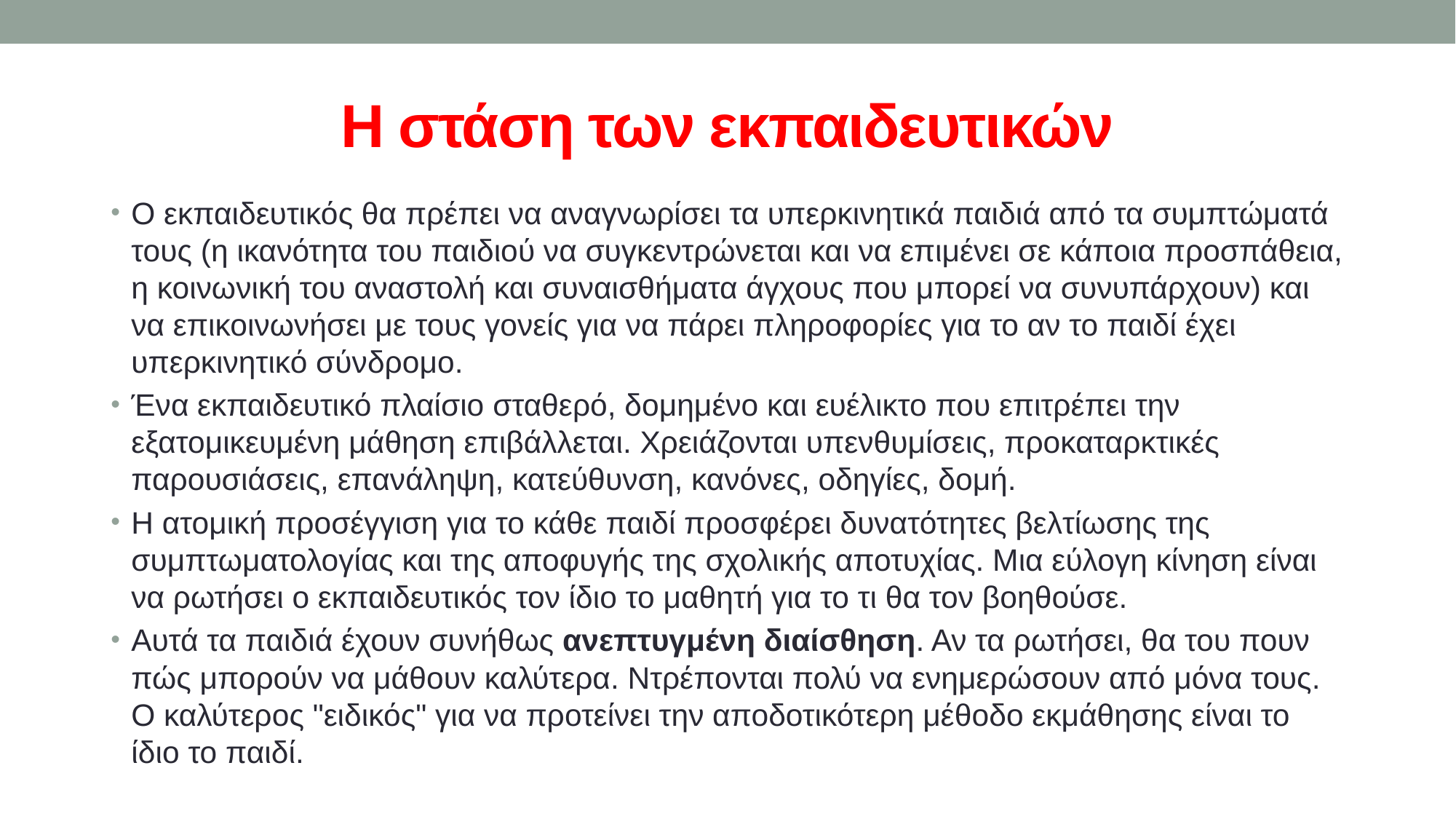

# Η στάση των εκπαιδευτικών
Ο εκπαιδευτικός θα πρέπει να αναγνωρίσει τα υπερκινητικά παιδιά από τα συμπτώματά τους (η ικανότητα του παιδιού να συγκεντρώνεται και να επιμένει σε κάποια προσπάθεια, η κοινωνική του αναστολή και συναισθήματα άγχους που μπορεί να συνυπάρχουν) και να επικοινωνήσει με τους γονείς για να πάρει πληροφορίες για το αν το παιδί έχει υπερκινητικό σύνδρομο.
Ένα εκπαιδευτικό πλαίσιο σταθερό, δομημένο και ευέλικτο που επιτρέπει την εξατομικευμένη μάθηση επιβάλλεται. Χρειάζονται υπενθυμίσεις, προκαταρκτικές παρουσιάσεις, επανάληψη, κατεύθυνση, κανόνες, οδηγίες, δομή.
Η ατομική προσέγγιση για το κάθε παιδί προσφέρει δυνατότητες βελτίωσης της συμπτωματολογίας και της αποφυγής της σχολικής αποτυχίας. Μια εύλογη κίνηση είναι να ρωτήσει ο εκπαιδευτικός τον ίδιο το μαθητή για το τι θα τον βοηθούσε.
Αυτά τα παιδιά έχουν συνήθως ανεπτυγμένη διαίσθηση. Αν τα ρωτήσει, θα του πουν πώς μπορούν να μάθουν καλύτερα. Ντρέπονται πολύ να ενημερώσουν από μόνα τους. Ο καλύτερος "ειδικός" για να προτείνει την αποδοτικότερη μέθοδο εκμάθησης είναι το ίδιο το παιδί.